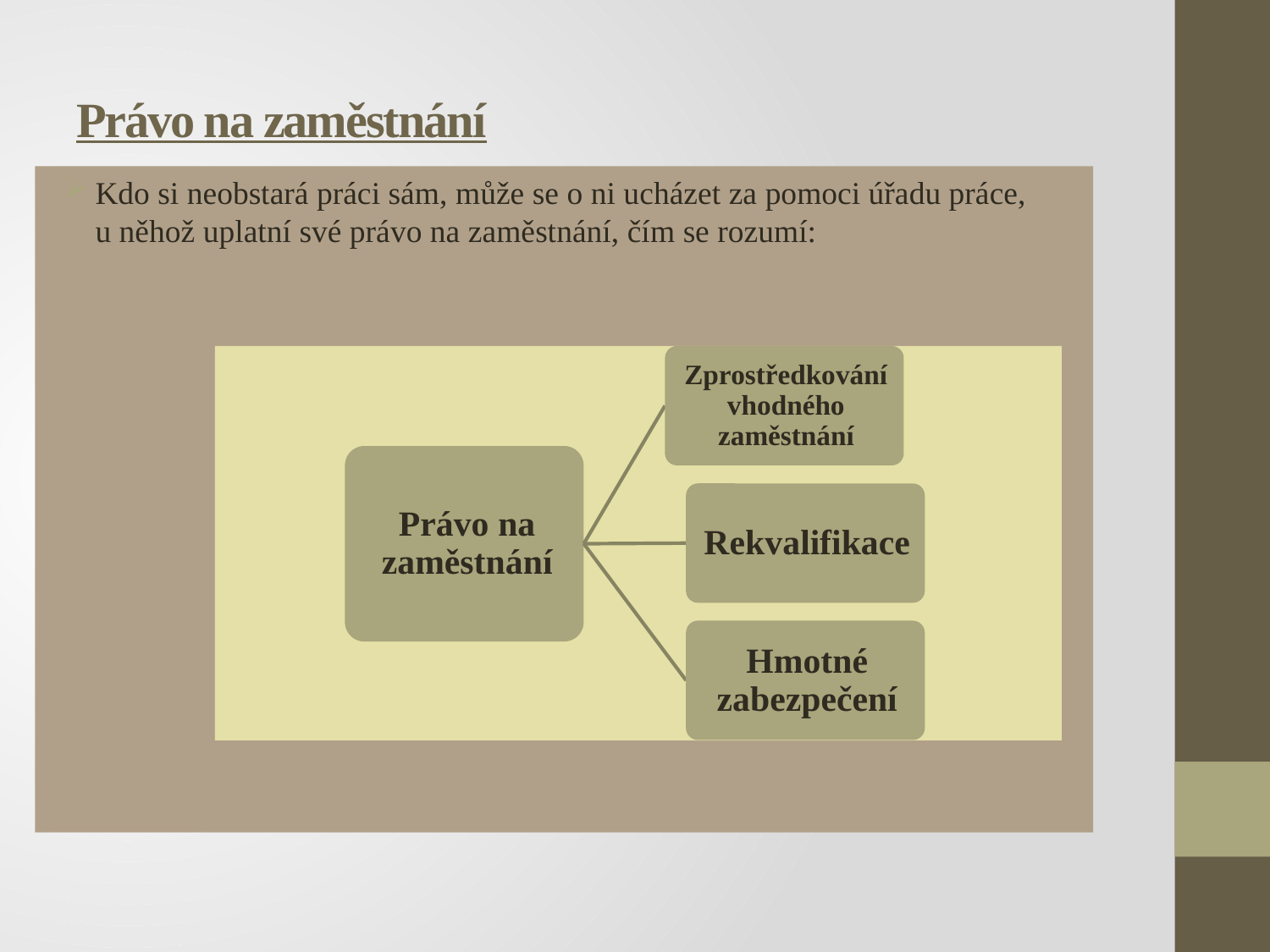

# Právo na zaměstnání
Kdo si neobstará práci sám, může se o ni ucházet za pomoci úřadu práce,
u něhož uplatní své právo na zaměstnání, čím se rozumí:

Právo na zaměstnání

Zprostředkování vhodného zaměstnání

Rekvalifikace

Hmotné zabezpečení